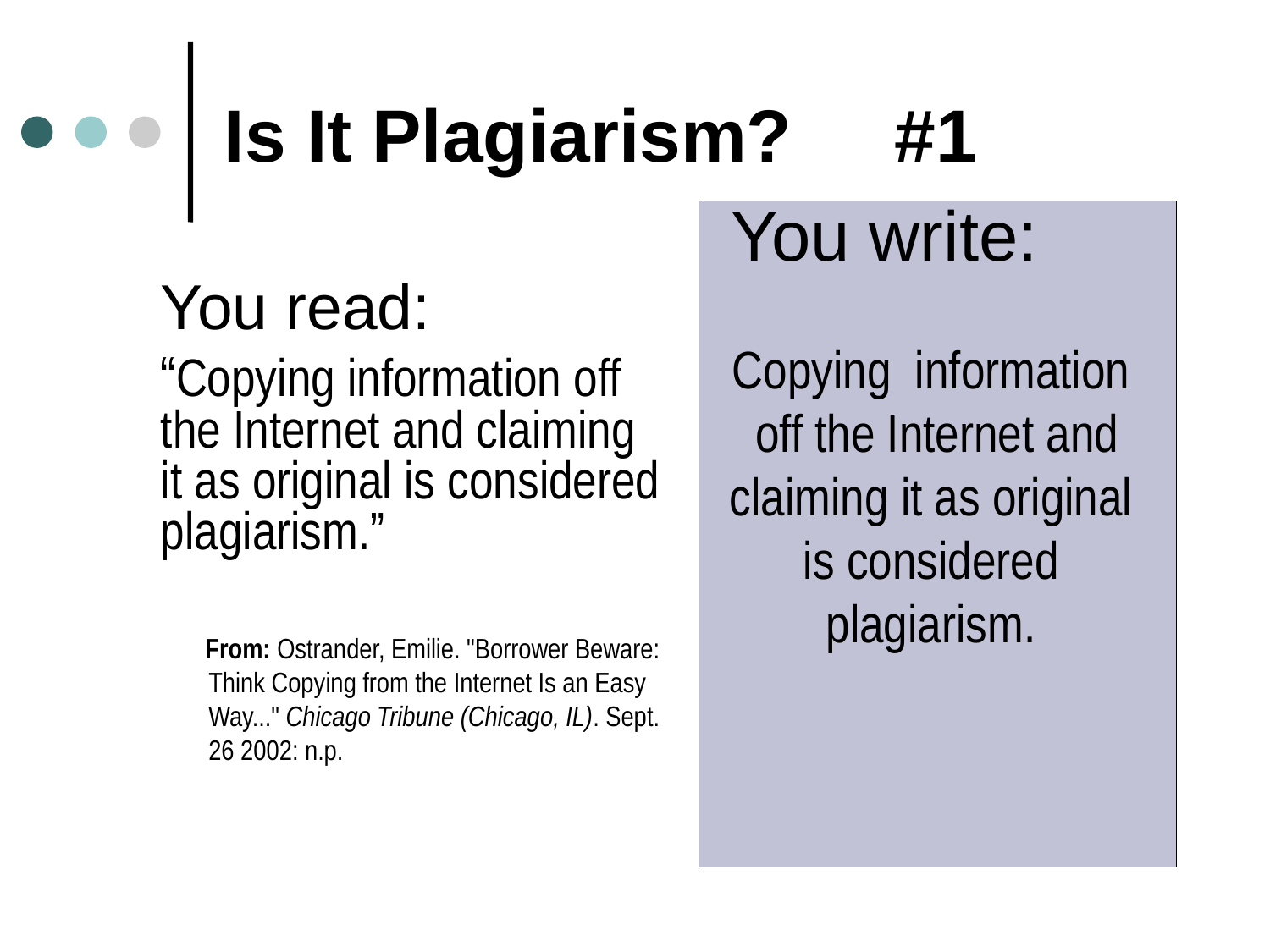

# Is It Plagiarism?     #1
 You write:

Copying  information
off the Internet and claiming it as original
is considered  plagiarism.

You read:
“Copying information off the Internet and claiming it as original is considered plagiarism.”

       From: Ostrander, Emilie. "Borrower Beware: Think Copying from the Internet Is an Easy Way..." Chicago Tribune (Chicago, IL). Sept. 26 2002: n.p.